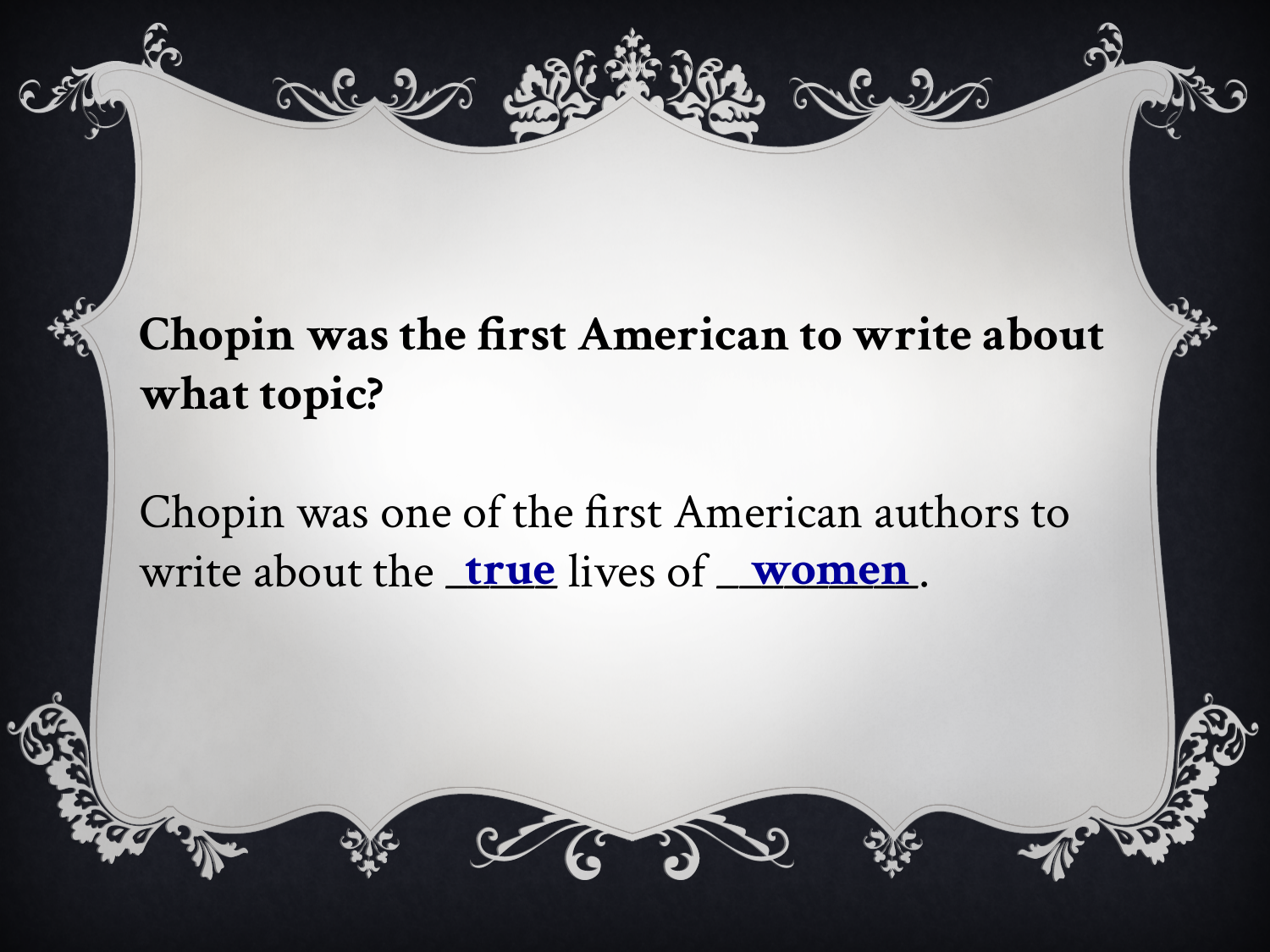

Chopin was the first American to write about what topic?

Chopin was one of the first American authors to write about the _____ lives of _________.
true
women